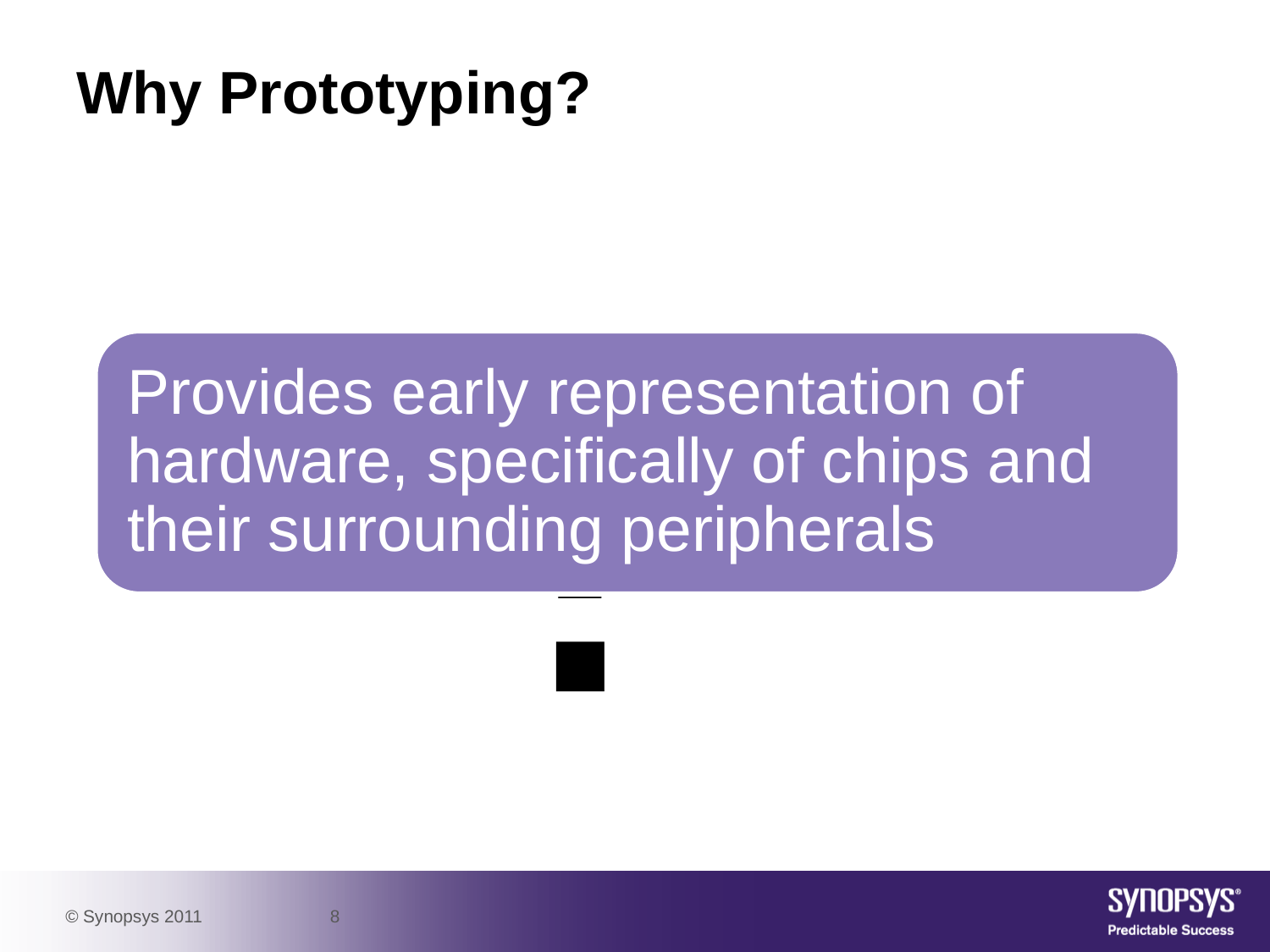

# Why Prototyping?
?
Provides early representation of hardware, specifically of chips and their surrounding peripherals